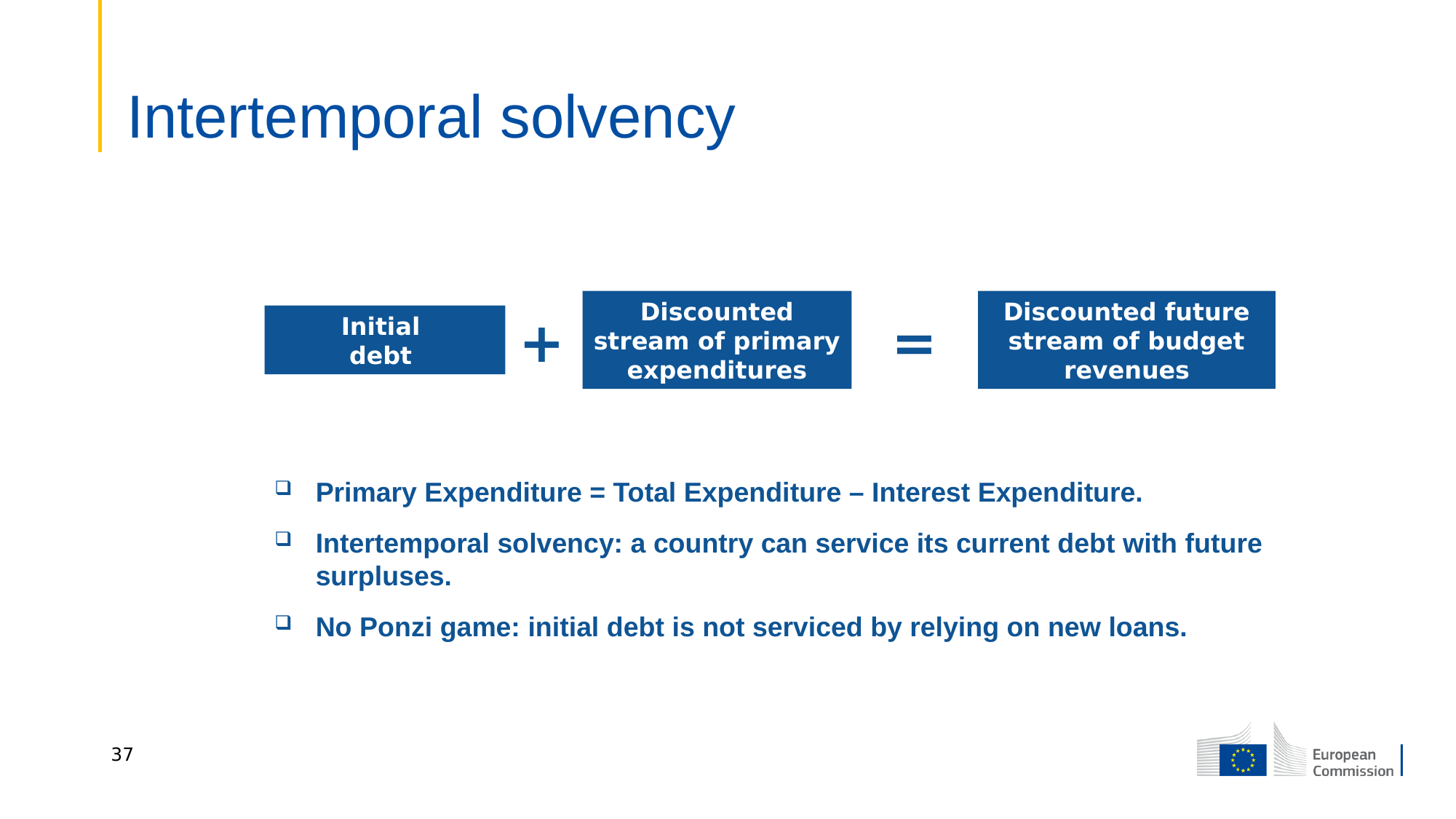

# Intertemporal solvency
Initial
debt
Discounted stream of primary expenditures
+
Discounted future stream of budget revenues
=
Primary Expenditure = Total Expenditure – Interest Expenditure.
Intertemporal solvency: a country can service its current debt with future surpluses.
No Ponzi game: initial debt is not serviced by relying on new loans.
37